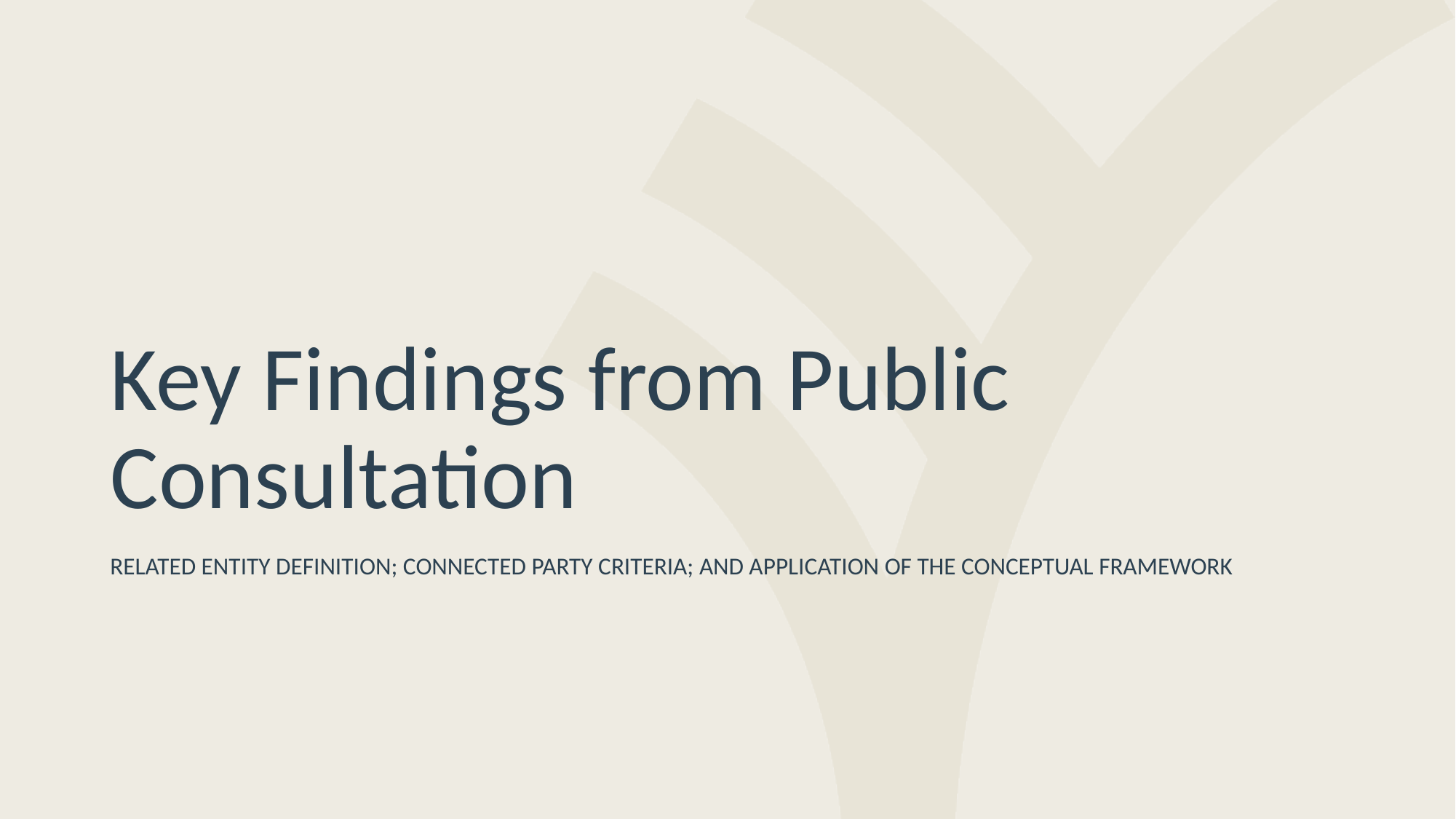

# Key Findings from Public Consultation
Related Entity definition; connected party criteria; and application of the conceptual framework